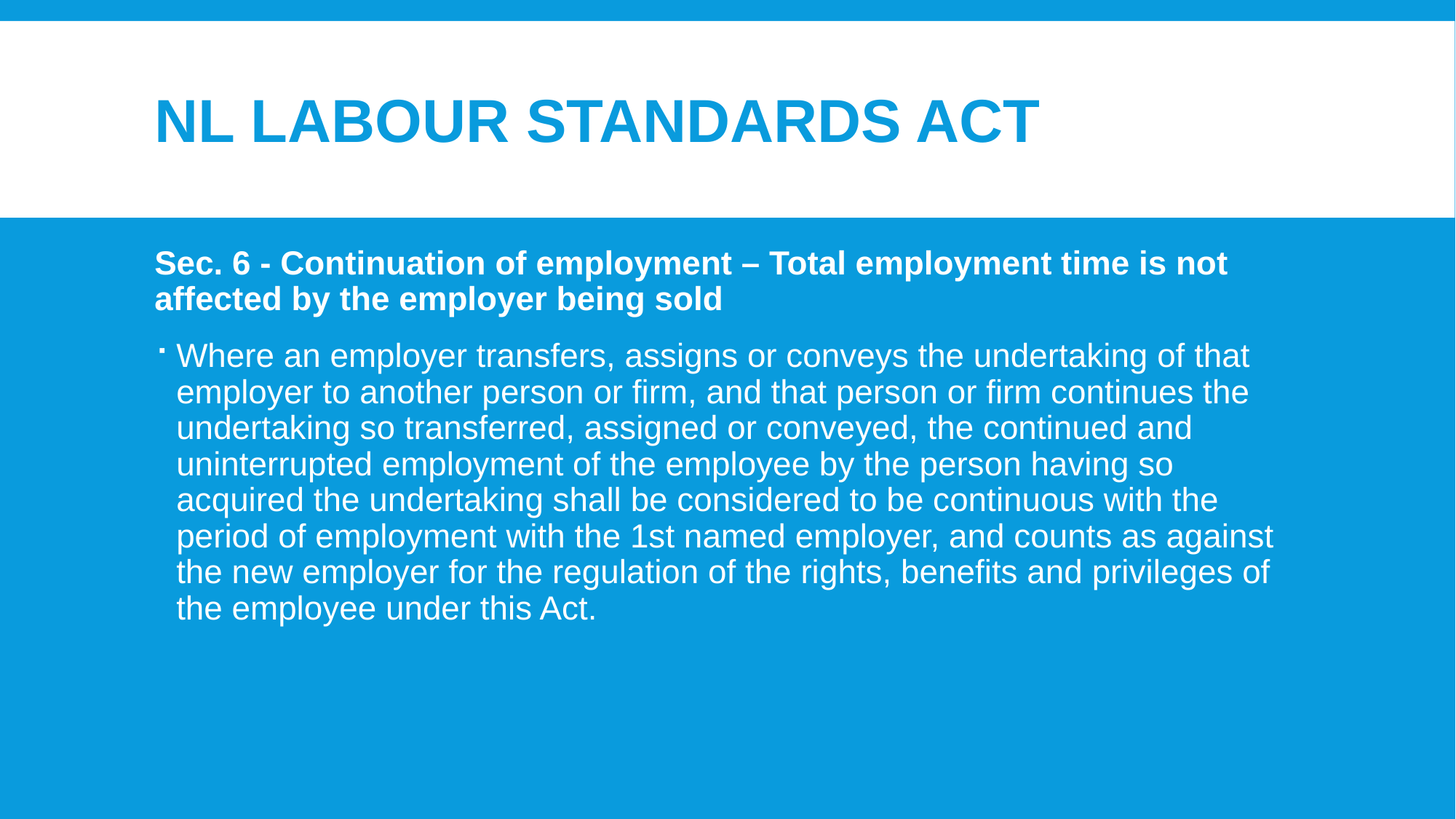

# NL Labour Standards Act
Sec. 6 - Continuation of employment – Total employment time is not affected by the employer being sold
Where an employer transfers, assigns or conveys the undertaking of that employer to another person or firm, and that person or firm continues the undertaking so transferred, assigned or conveyed, the continued and uninterrupted employment of the employee by the person having so acquired the undertaking shall be considered to be continuous with the period of employment with the 1st named employer, and counts as against the new employer for the regulation of the rights, benefits and privileges of the employee under this Act.